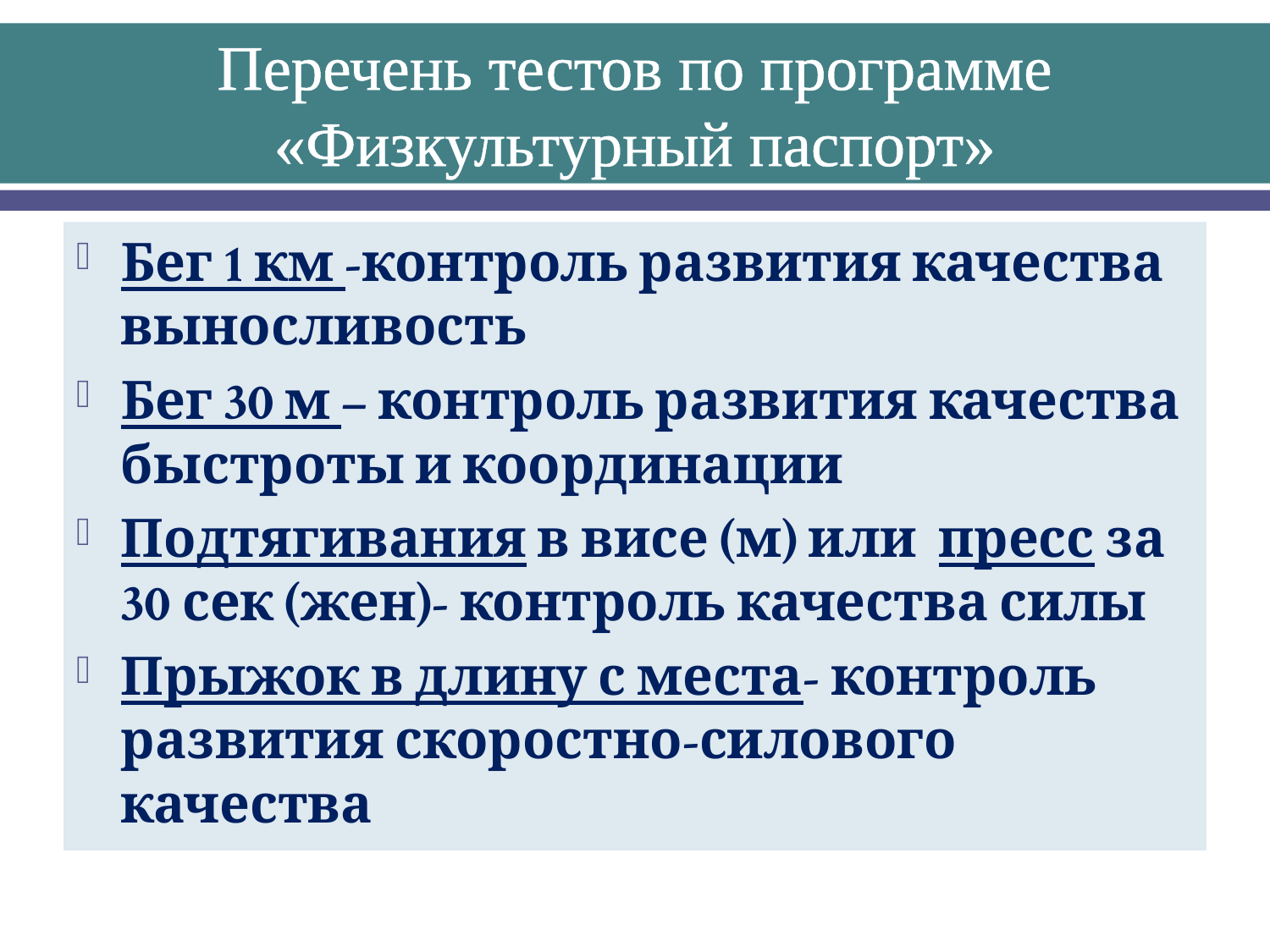

# Перечень тестов по программе «Физкультурный паспорт»
Бег 1 км -контроль развития качества выносливость
Бег 30 м – контроль развития качества быстроты и координации
Подтягивания в висе (м) или  пресс за 30 сек (жен)- контроль качества силы
Прыжок в длину с места- контроль развития скоростно-силового качества